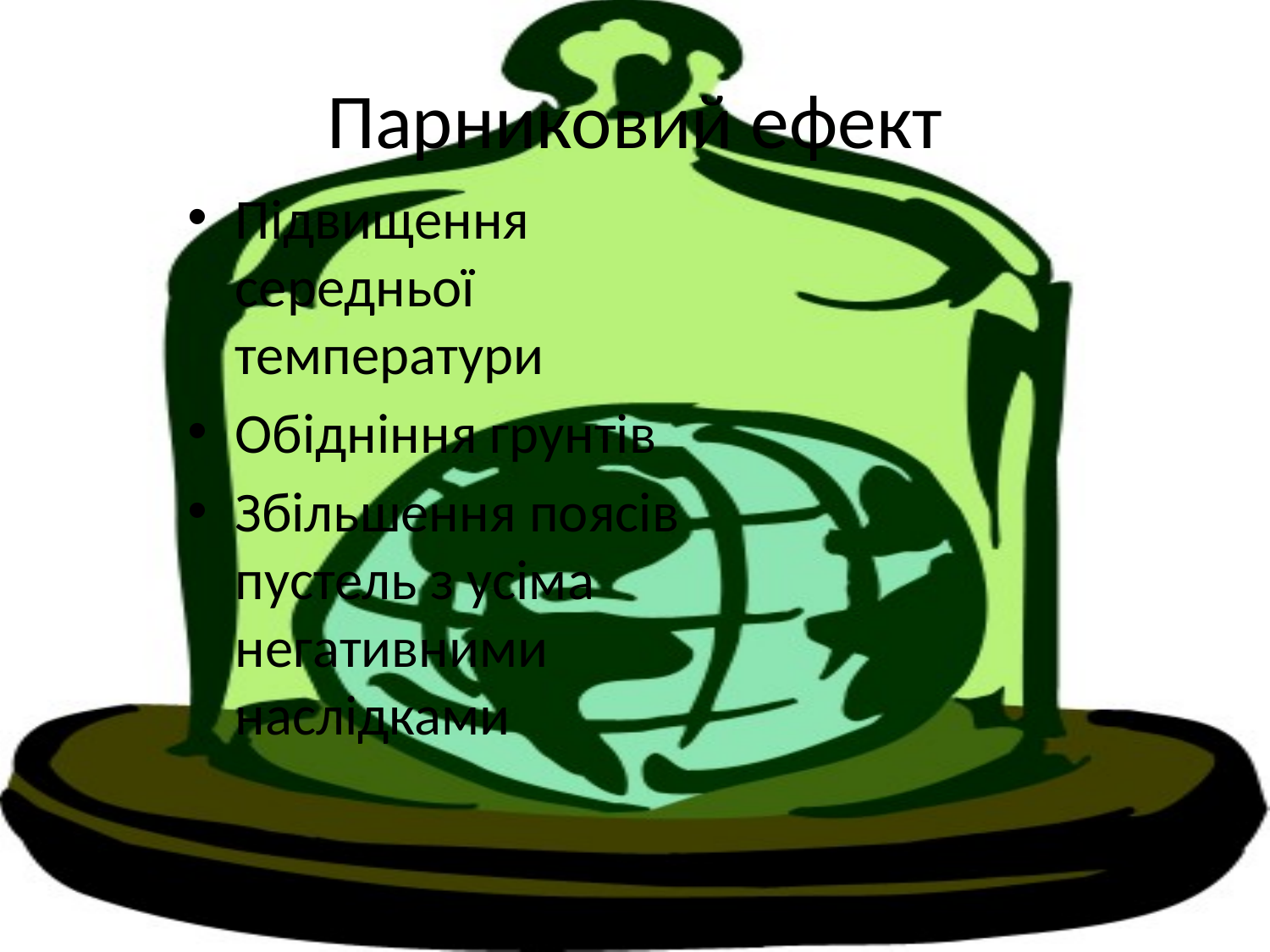

# Парниковий ефект
Підвищення середньої температури
Обідніння грунтів
Збільшення поясів пустель з усіма негативними наслідками